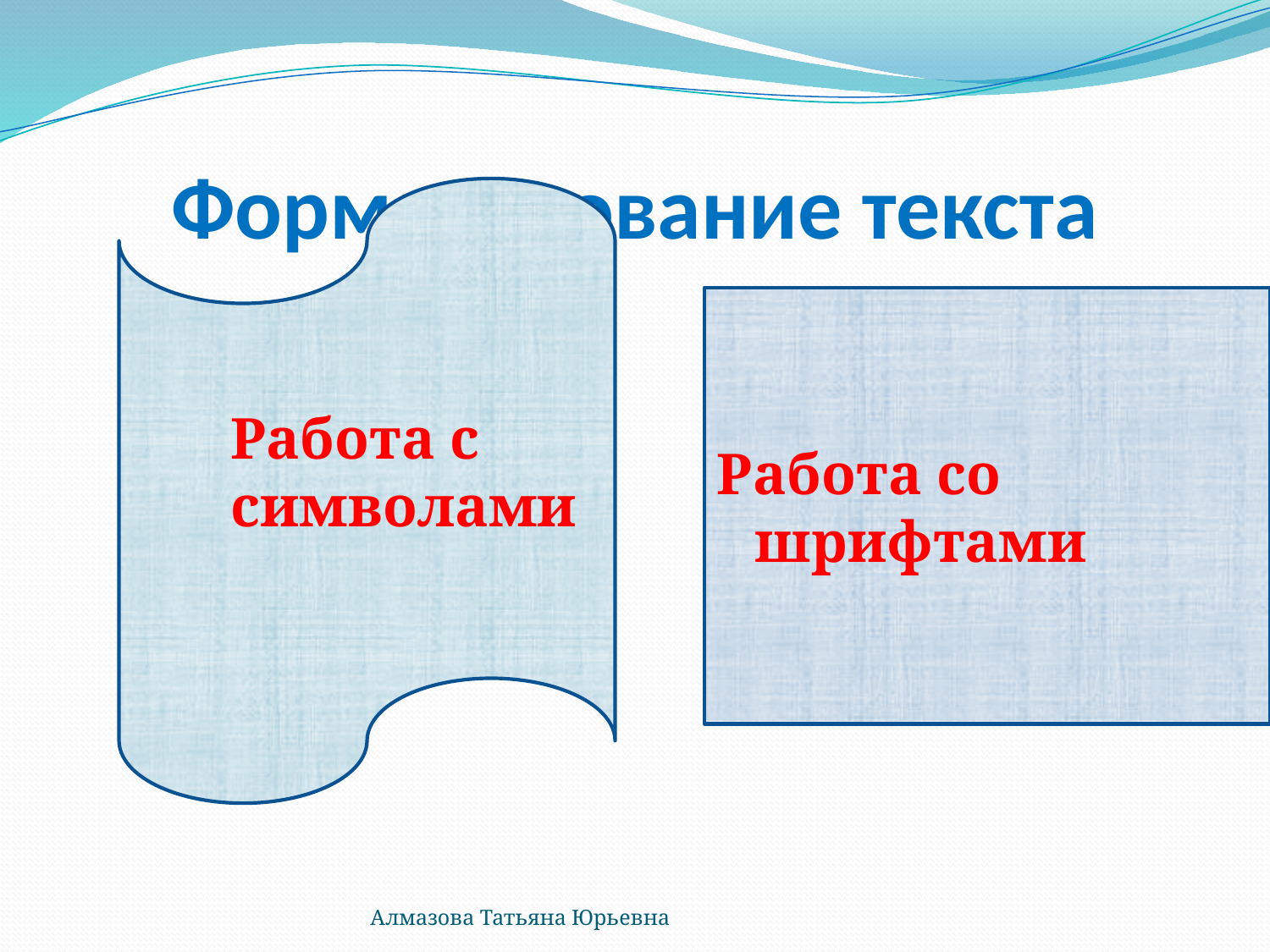

# Форматирование текста

Работа со шрифтами
Работа с символами
Алмазова Татьяна Юрьевна